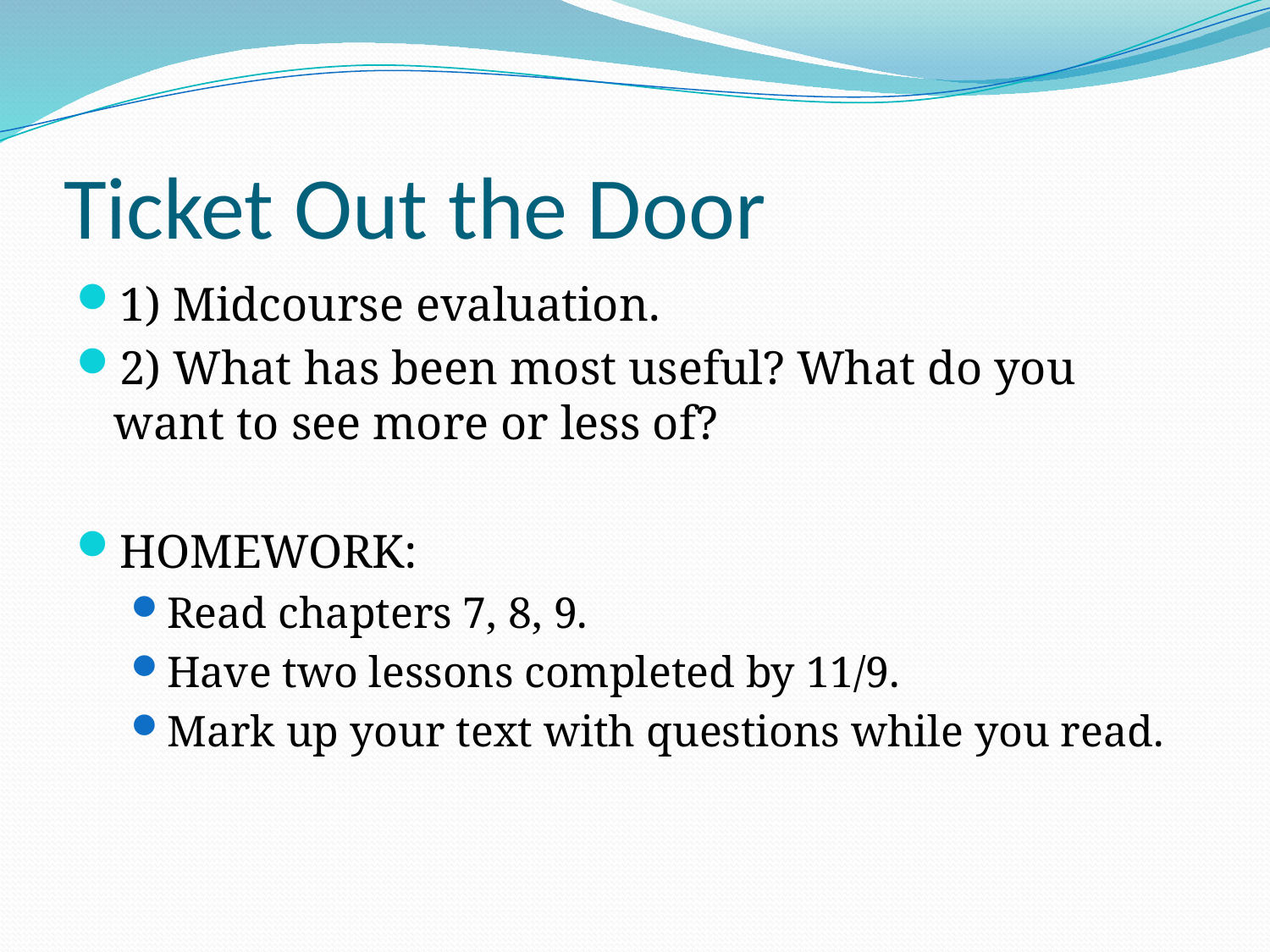

# Ticket Out the Door
1) Midcourse evaluation.
2) What has been most useful? What do you want to see more or less of?

HOMEWORK:
Read chapters 7, 8, 9.
Have two lessons completed by 11/9.
Mark up your text with questions while you read.